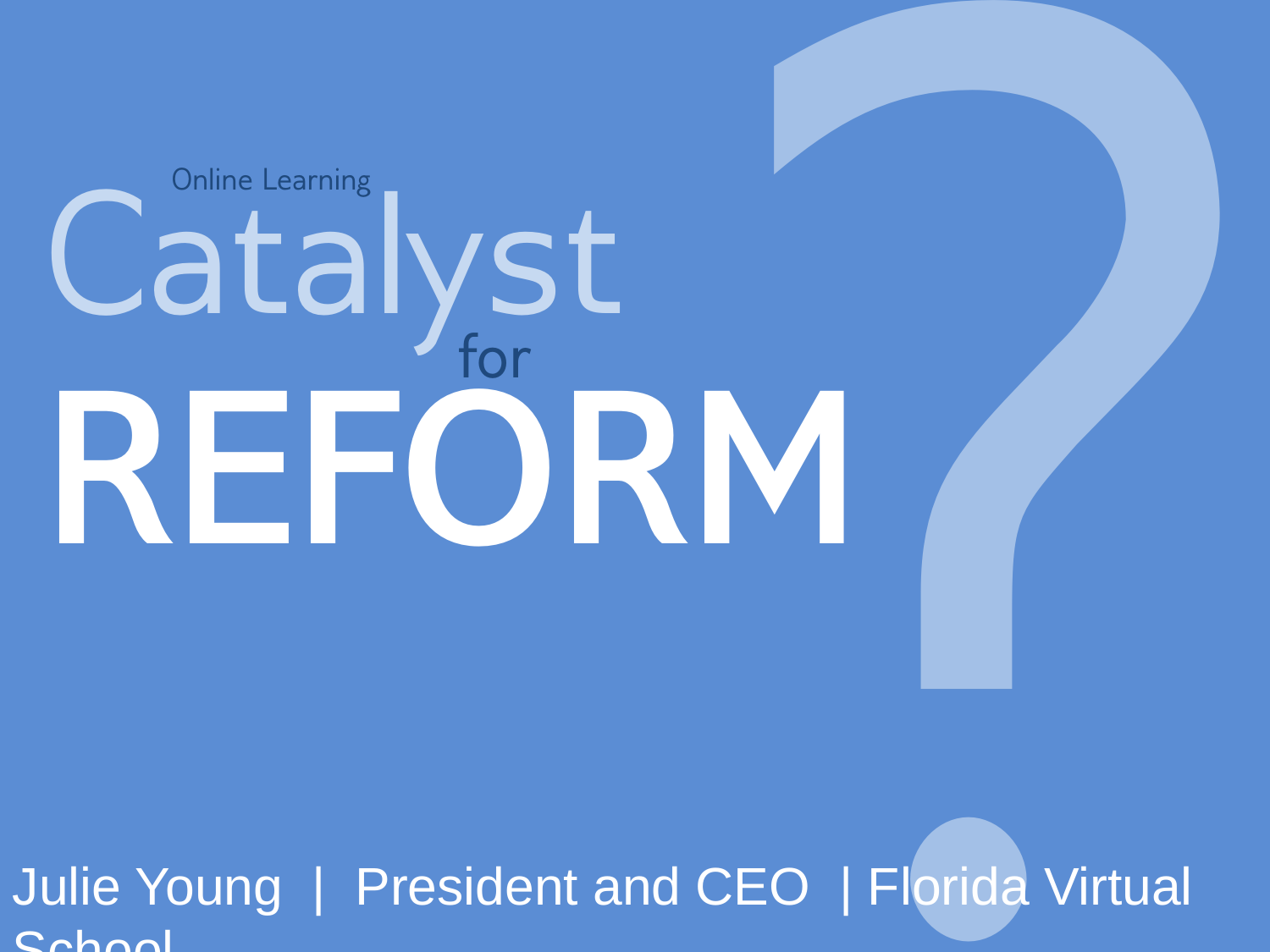

?
Catalyst
Online Learning
for
REFORM
Julie Young  |  President and CEO  | Florida Virtual School